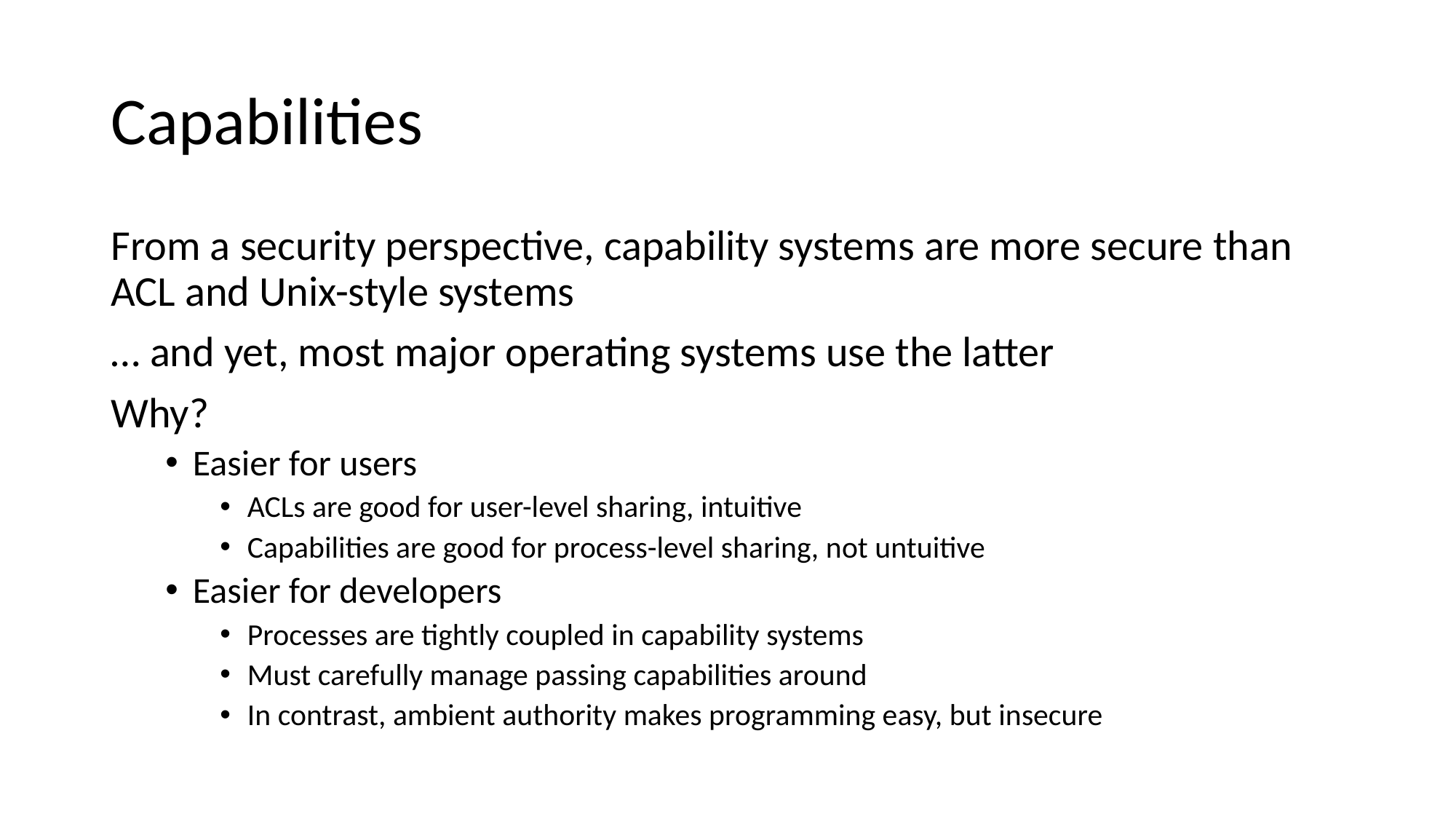

# Capabilities
From a security perspective, capability systems are more secure than ACL and Unix-style systems
… and yet, most major operating systems use the latter
Why?
Easier for users
ACLs are good for user-level sharing, intuitive
Capabilities are good for process-level sharing, not untuitive
Easier for developers
Processes are tightly coupled in capability systems
Must carefully manage passing capabilities around
In contrast, ambient authority makes programming easy, but insecure